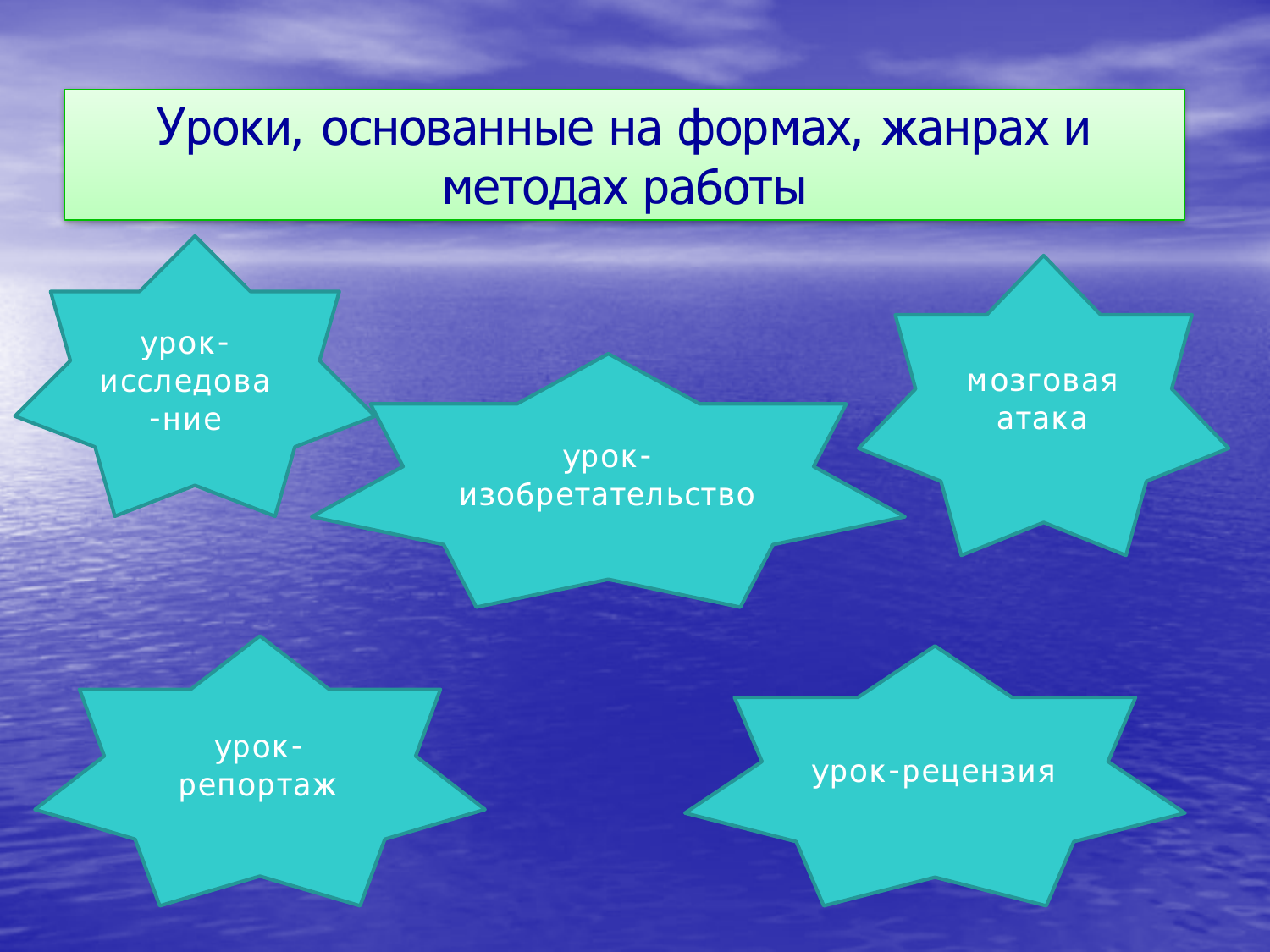

Уроки, основанные на формах, жанрах и методах работы

мозговая атака
урок-исследова-ние
урок-изобретательство
урок-репортаж
урок-рецензия